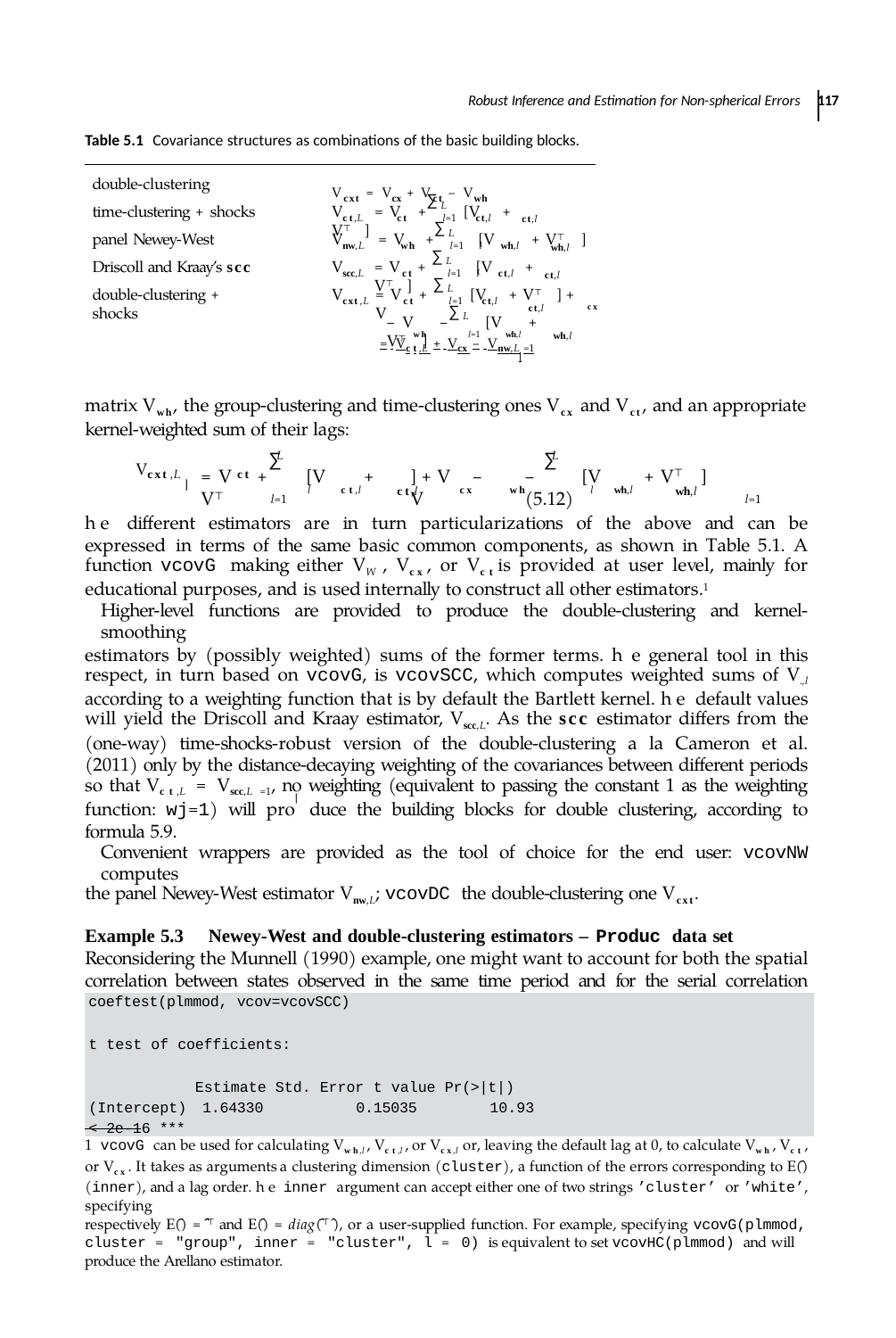

Robust Inference and Estimation for Non-spherical Errors  117

Table 5.1 Covariance structures as combinations of the basic building blocks.

double-clustering
time-clustering + shocks panel Newey-West
Driscoll and Kraay’s scc
double-clustering + shocks

Vcxt = Vcx + Vct – Vwh
∑
L
V	= V  +	[V	+ V⊤ ]
ct,L	ct	l=1  ct,l
ct,l
∑
L
V	= V	+	 [V	+ V⊤  ]
nw,L	wh	l=1  l  wh,l
wh,l
∑
L
V
= V  +	 [V	+ V⊤ ]
scc,L	ct	l=1  l  ct,l
ct,l
∑
L
V
= V  +	[V	+ V⊤ ] + V
cxt,L	ct	l=1  ct,l
ct,l	cx
∑
L
– V	–	[V	+ V⊤  ]
wh	l=1  wh,l	wh,l
	= Vct,L + Vcx – Vnw,L =1
|
matrix Vwh, the group-clustering and time-clustering ones Vcx and Vct, and an appropriate kernel-weighted sum of their lags:
L	L
∑	∑
] + V	– V
–	 [V	+ V⊤	]	(5.12)
= V	+	 [V	+ V⊤
Vcxt,L 	ct
|
l	ct,l	ct,l	cx	wh	l	wh,l	wh,l
l=1	l=1
he different estimators are in turn particularizations of the above and can be expressed in terms of the same basic common components, as shown in Table 5.1. A function vcovG making either VW , Vcx, or Vctis provided at user level, mainly for educational purposes, and is used internally to construct all other estimators.1
Higher-level functions are provided to produce the double-clustering and kernel-smoothing
estimators by (possibly weighted) sums of the former terms. he general tool in this respect, in turn based on vcovG, is vcovSCC, which computes weighted sums of V.,l according to a weighting function that is by default the Bartlett kernel. he default values will yield the Driscoll and Kraay estimator, Vscc,L. As the scc estimator differs from the (one-way) time-shocks-robust version of the double-clustering a la Cameron et al. (2011) only by the distance-decaying weighting of the covariances between different periods so that Vct,L = Vscc,L =1, no weighting (equivalent to passing the constant 1 as the weighting function: wj=1) will pro| duce the building blocks for double clustering, according to formula 5.9.
Convenient wrappers are provided as the tool of choice for the end user: vcovNW computes
the panel Newey-West estimator Vnw,L; vcovDC the double-clustering one Vcxt.
Example 5.3  Newey-West and double-clustering estimators – Produc data set
Reconsidering the Munnell (1990) example, one might want to account for both the spatial correlation between states observed in the same time period and for the serial correlation within the same state and across different ones. To this end, one may supply the vcovSCC function to the vcov argument in coeftest:
coeftest(plmmod, vcov=vcovSCC)

t test of coefficients:

Estimate Std. Error t value Pr(>|t|) (Intercept) 1.64330	0.15035	10.93 < 2e-16 ***

1  vcovG can be used for calculating Vwh,l , Vct,l , or Vcx,l  or, leaving the default lag at 0, to calculate Vwh, Vct, or Vcx. It takes as argumentsa clustering dimension (cluster), a function of the errors corresponding to E(̂) (inner), and a lag order. he inner argument can accept either one of two strings ’cluster’ or ’white’, specifying
respectively E(̂) = ̂̂⊤ and E(̂) = diag(̂⊤ ̂), or a user-supplied function. For example, specifying vcovG(plmmod, cluster =   "group", inner =   "cluster", l =   0) is equivalent to set vcovHC(plmmod) and will
produce the Arellano estimator.